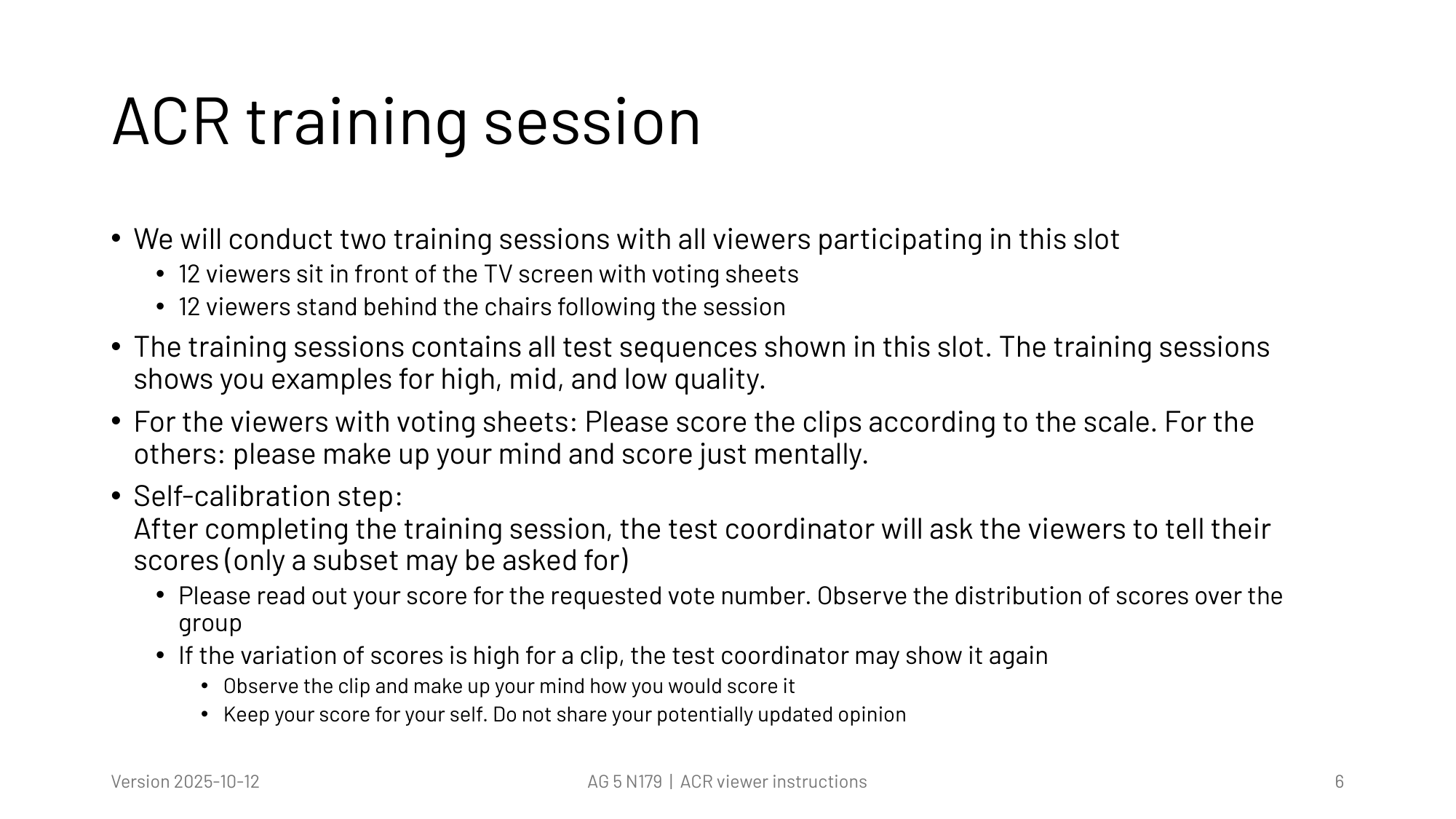

# ACR training session
We will conduct two training sessions with all viewers participating in this slot
12 viewers sit in front of the TV screen with voting sheets
12 viewers stand behind the chairs following the session
The training sessions contains all test sequences shown in this slot. The training sessions shows you examples for high, mid, and low quality.
For the viewers with voting sheets: Please score the clips according to the scale. For the others: please make up your mind and score just mentally.
Self-calibration step:
After completing the training session, the test coordinator will ask the viewers to tell their scores (only a subset may be asked for)
Please read out your score for the requested vote number. Observe the distribution of scores over the group
If the variation of scores is high for a clip, the test coordinator may show it again
Observe the clip and make up your mind how you would score it
Keep your score for your self. Do not share your potentially updated opinion

Version 2025-10-12
AG 5 N179  |  ACR viewer instructions
6